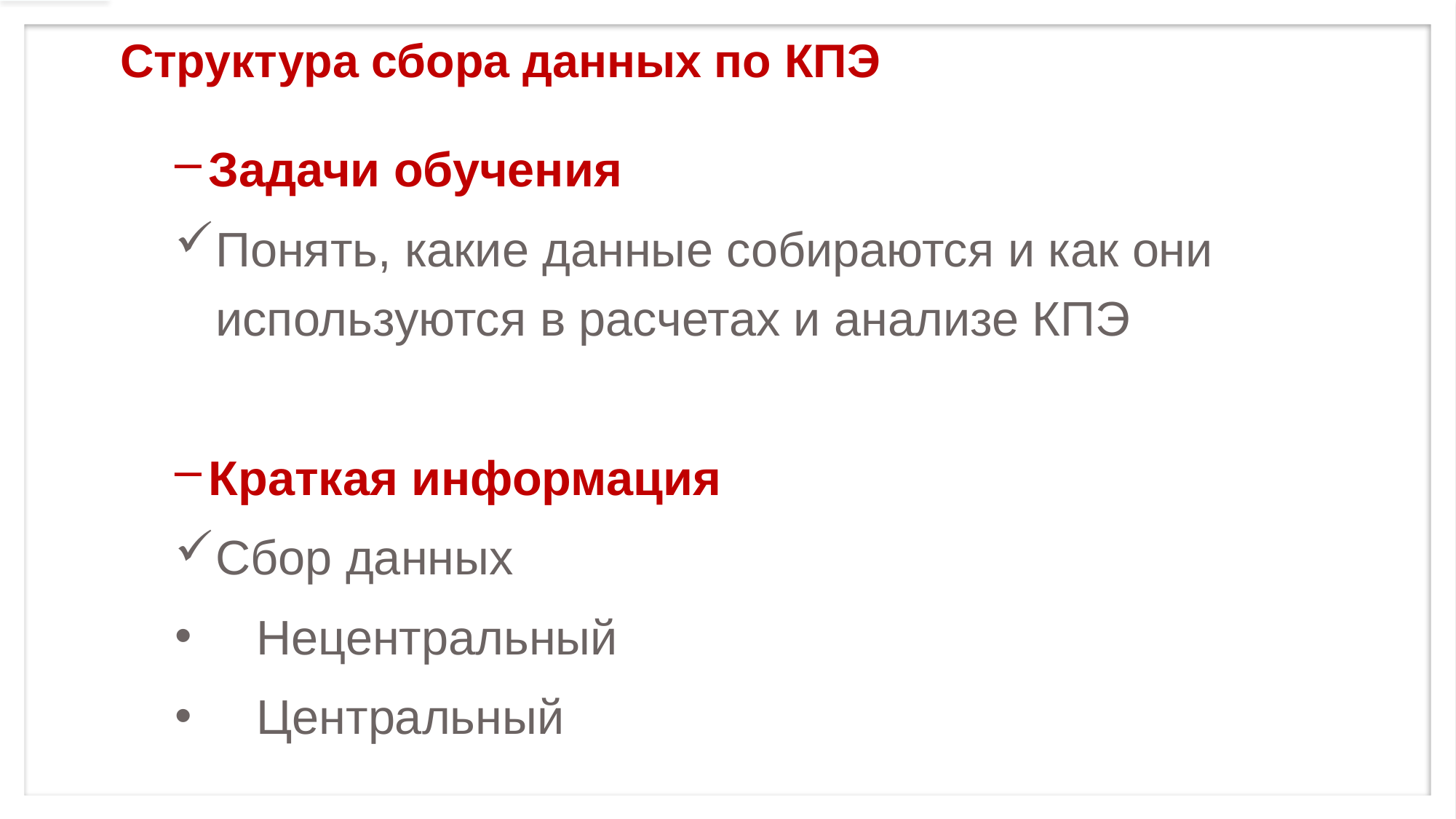

# Структура сбора данных по КПЭ
Задачи обучения
Понять, какие данные собираются и как они используются в расчетах и анализе КПЭ

Краткая информация
Сбор данных
Нецентральный
Центральный